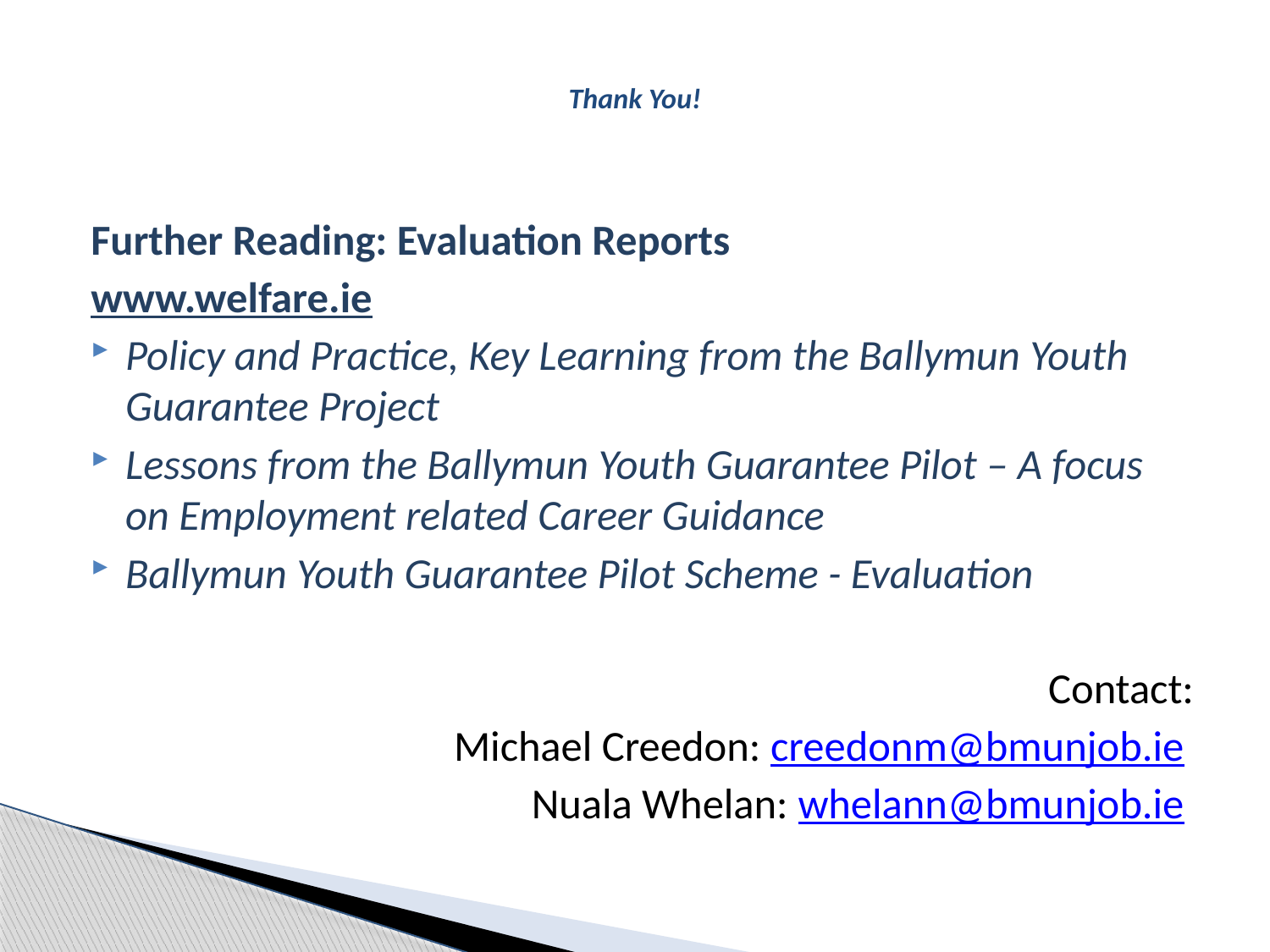

# Thank You!
Further Reading: Evaluation Reports
www.welfare.ie
Policy and Practice, Key Learning from the Ballymun Youth Guarantee Project
Lessons from the Ballymun Youth Guarantee Pilot – A focus on Employment related Career Guidance
Ballymun Youth Guarantee Pilot Scheme - Evaluation

Contact:
Michael Creedon: creedonm@bmunjob.ie
Nuala Whelan: whelann@bmunjob.ie